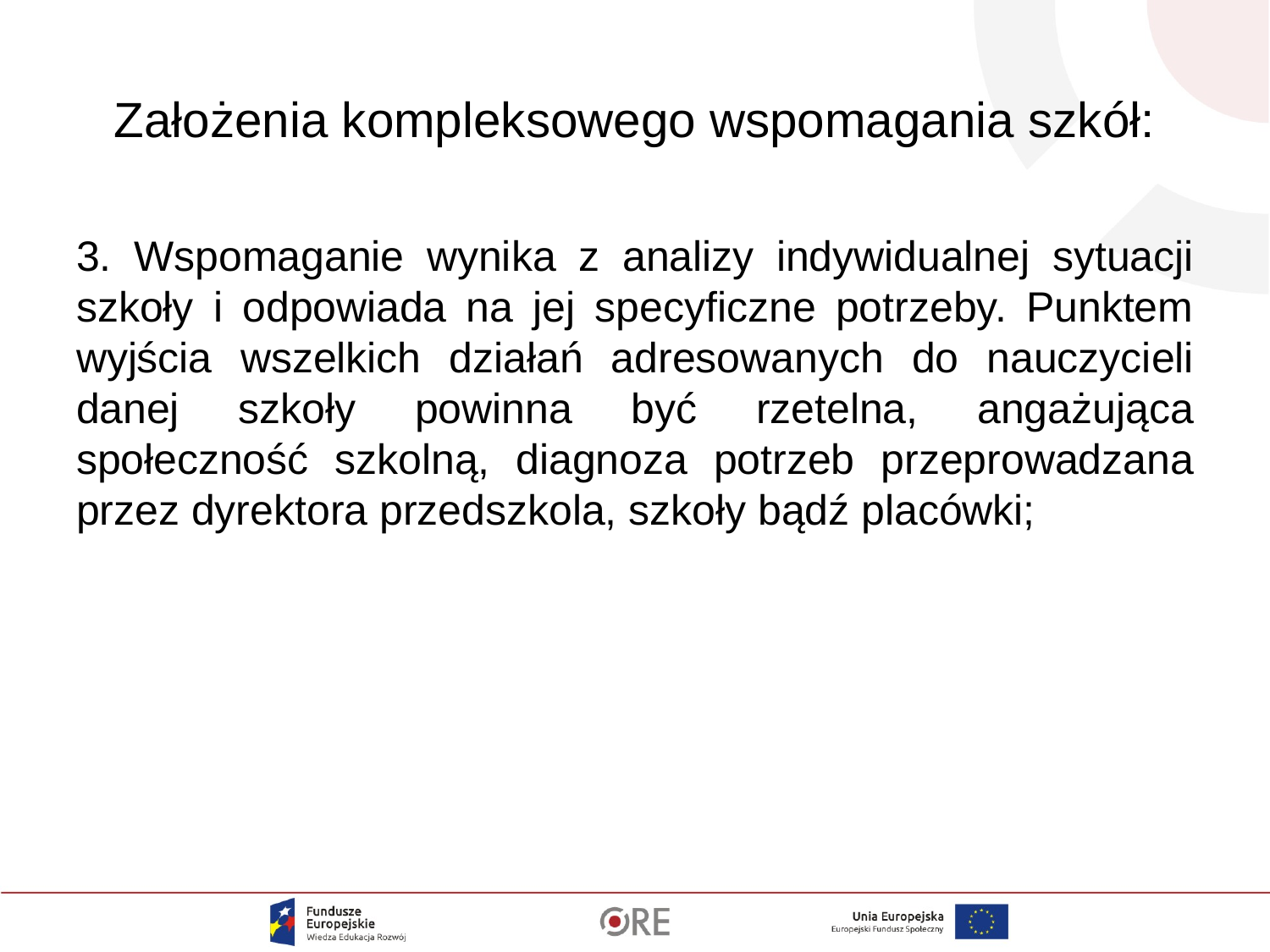

# Założenia kompleksowego wspomagania szkół:
3. Wspomaganie wynika z analizy indywidualnej sytuacji szkoły i odpowiada na jej specyficzne potrzeby. Punktem wyjścia wszelkich działań adresowanych do nauczycieli danej szkoły powinna być rzetelna, angażująca społeczność szkolną, diagnoza potrzeb przeprowadzana przez dyrektora przedszkola, szkoły bądź placówki;